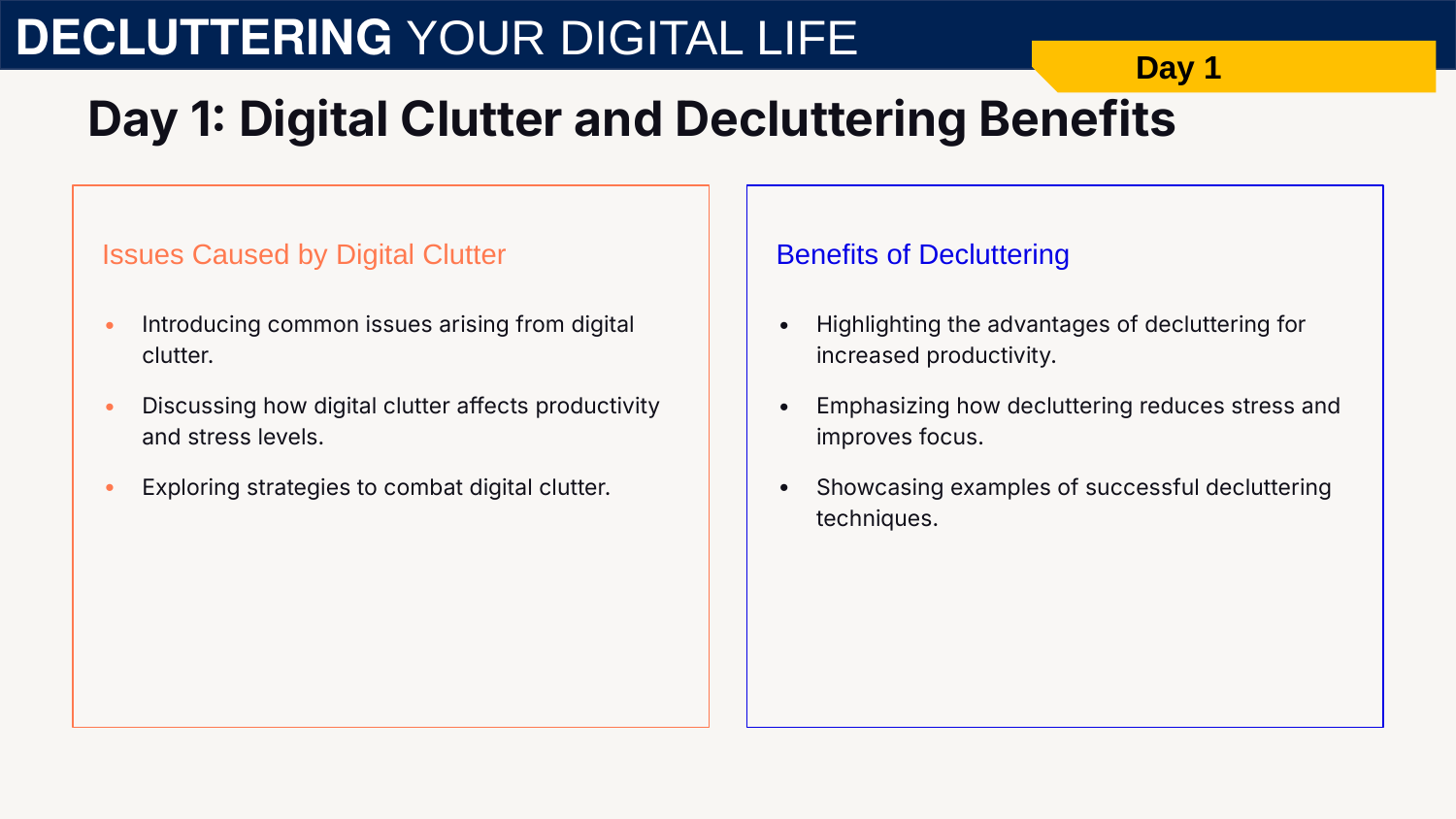

DECLUTTERING YOUR DIGITAL LIFE
Day 1

# Day 1: Digital Clutter and Decluttering Benefits
Issues Caused by Digital Clutter

Benefits of Decluttering
Introducing common issues arising from digital clutter.
Discussing how digital clutter affects productivity and stress levels.
Exploring strategies to combat digital clutter.
Highlighting the advantages of decluttering for increased productivity.
Emphasizing how decluttering reduces stress and improves focus.
Showcasing examples of successful decluttering techniques.